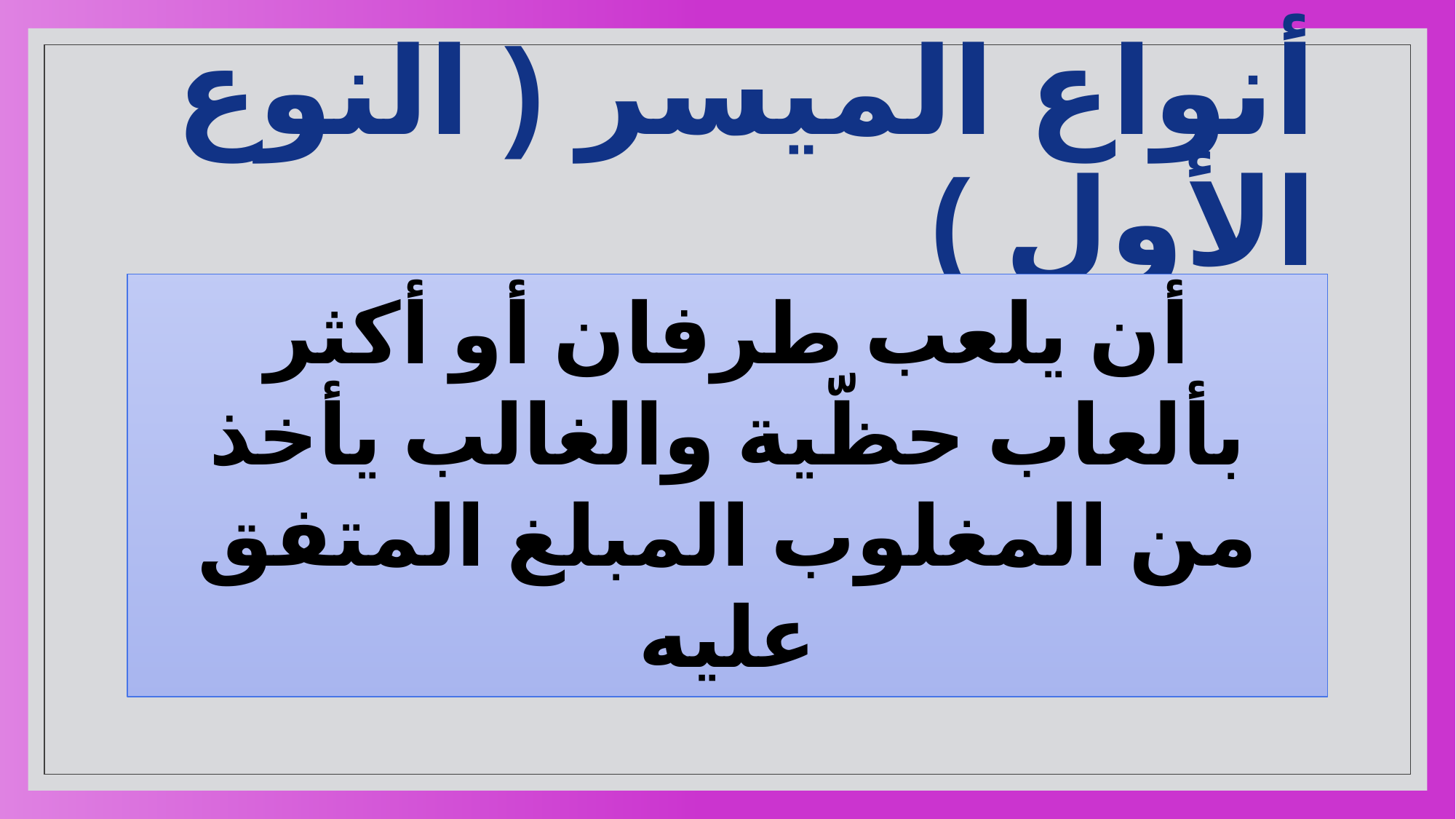

# أنواع الميسر ( النوع الأول )
أن يلعب طرفان أو أكثر بألعاب حظّية والغالب يأخذ من المغلوب المبلغ المتفق عليه